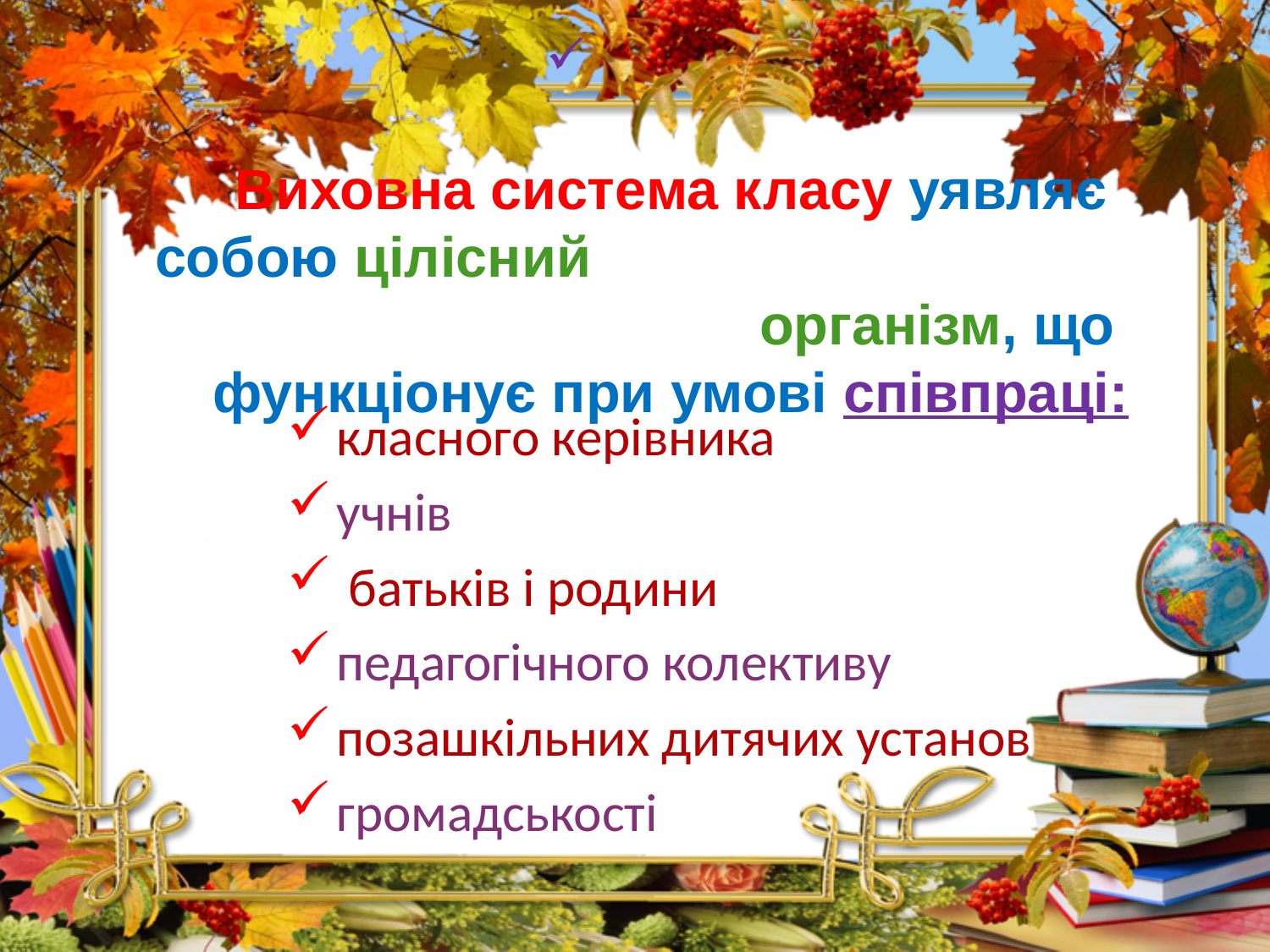

# Виховна система класу уявляє собою цілісний                                                                         організм, що функціонує при умові співпраці:
класного керівника
учнів
 батьків і родини
педагогічного колективу
позашкільних дитячих установ
громадськості